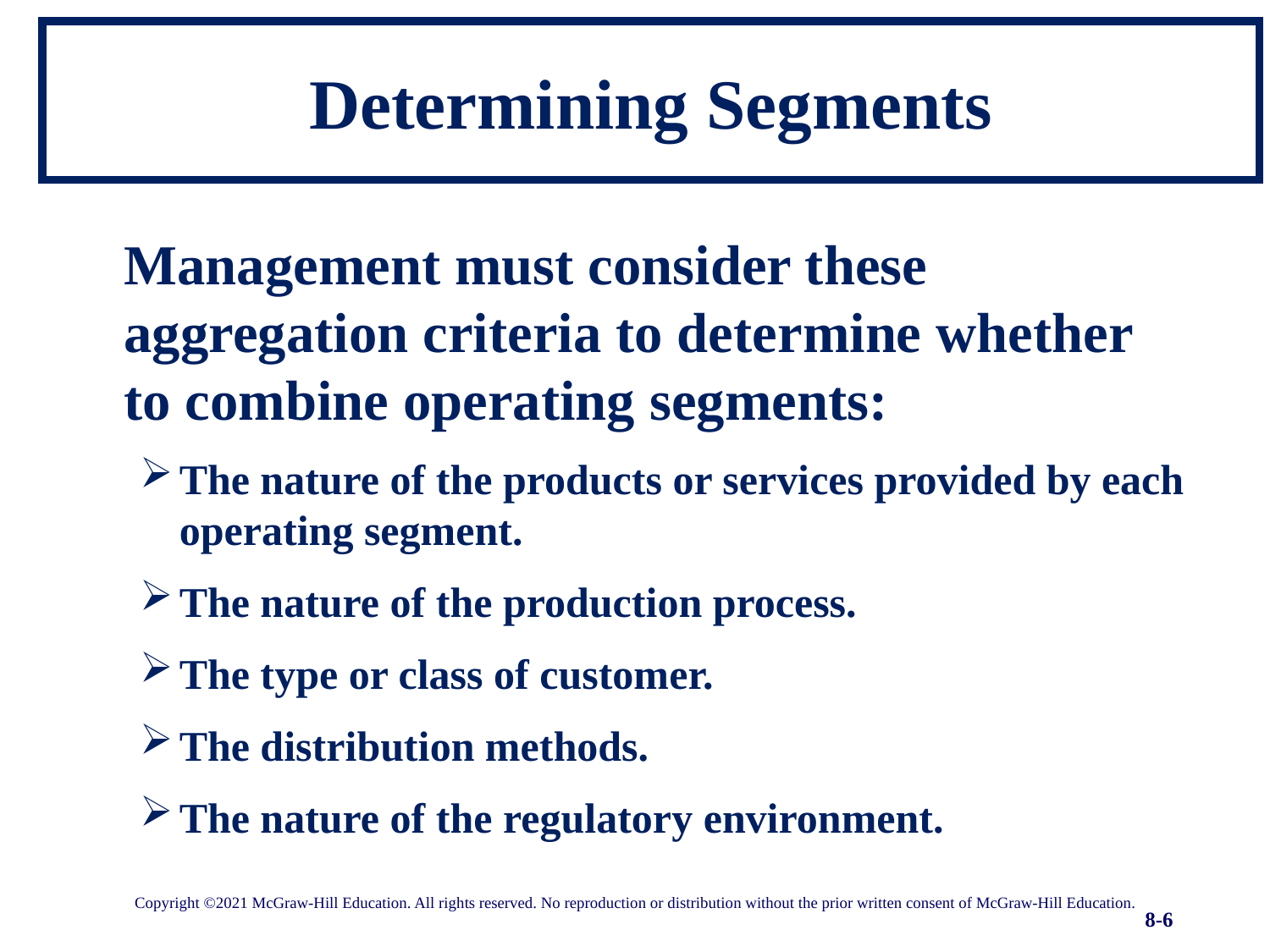

# Determining Segments
Management must consider these aggregation criteria to determine whether to combine operating segments:
The nature of the products or services provided by each operating segment.
The nature of the production process.
The type or class of customer.
The distribution methods.
The nature of the regulatory environment.
Copyright ©2021 McGraw-Hill Education. All rights reserved. No reproduction or distribution without the prior written consent of McGraw-Hill Education.